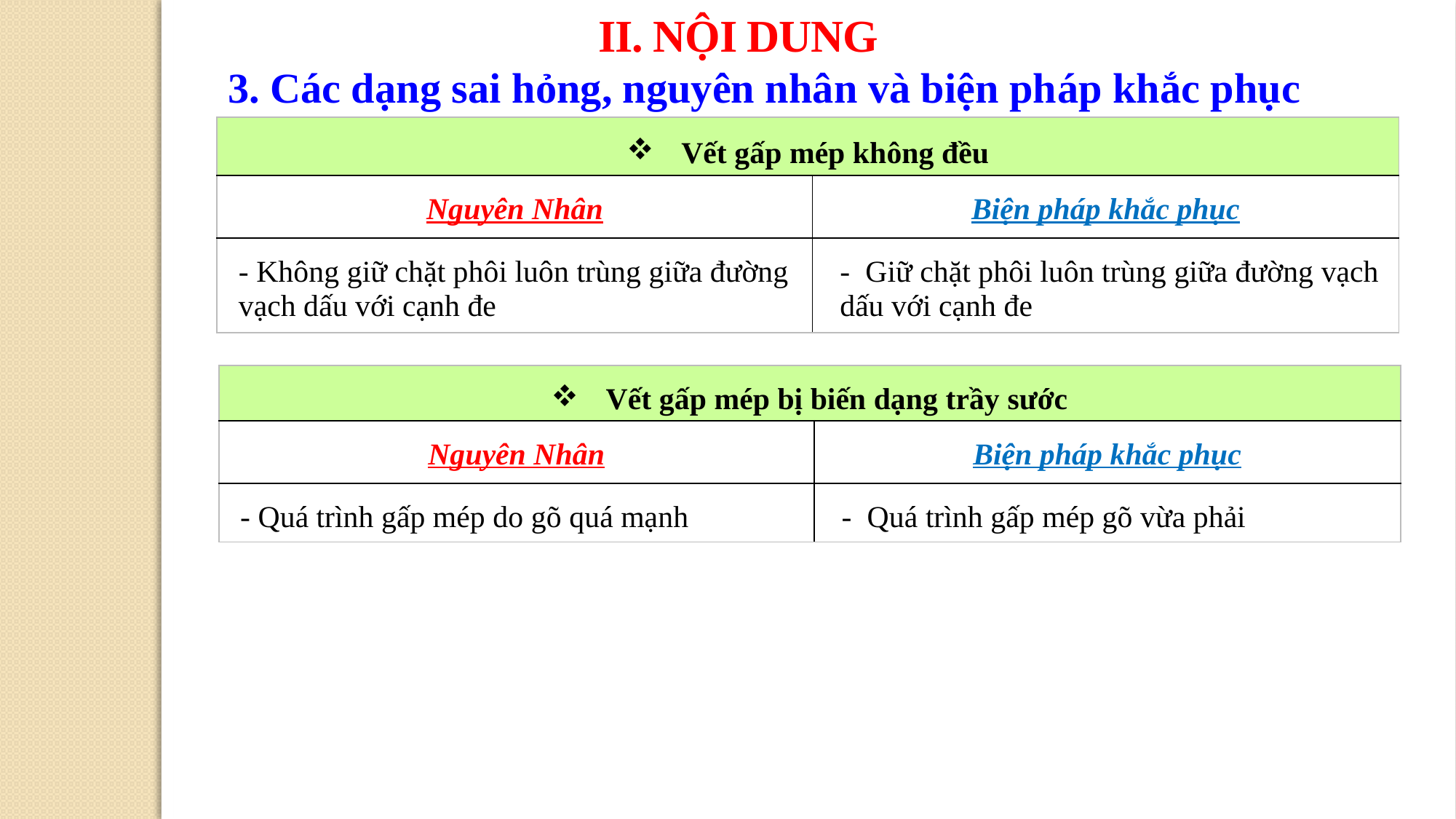

II. NỘI DUNG

3. Các dạng sai hỏng, nguyên nhân và biện pháp khắc phục
| Vết gấp mép không đều |  |
| --- | --- |
| Nguyên Nhân | Biện pháp khắc phục |
| - Không giữ chặt phôi luôn trùng giữa đường vạch dấu với cạnh đe | - Giữ chặt phôi luôn trùng giữa đường vạch dấu với cạnh đe |
| Vết gấp mép bị biến dạng trầy sước |  |
| --- | --- |
| Nguyên Nhân | Biện pháp khắc phục |
| - Quá trình gấp mép do gõ quá mạnh | - Quá trình gấp mép gõ vừa phải |